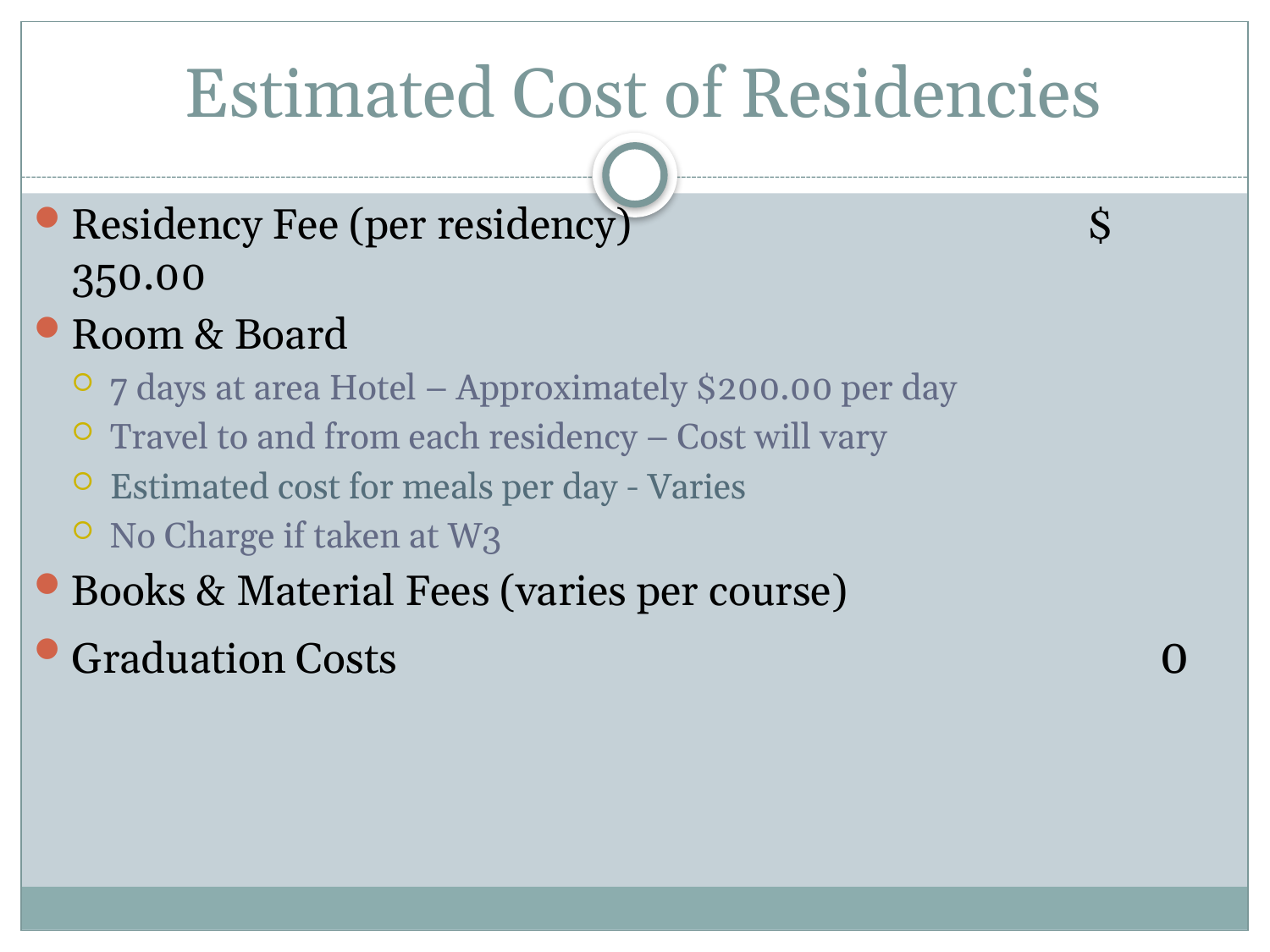

# Estimated Cost of Residencies
Residency Fee (per residency)				$ 350.00
Room & Board
7 days at area Hotel – Approximately $200.00 per day
Travel to and from each residency – Cost will vary
Estimated cost for meals per day - Varies
No Charge if taken at W3
Books & Material Fees (varies per course)
Graduation Costs		                                                 0